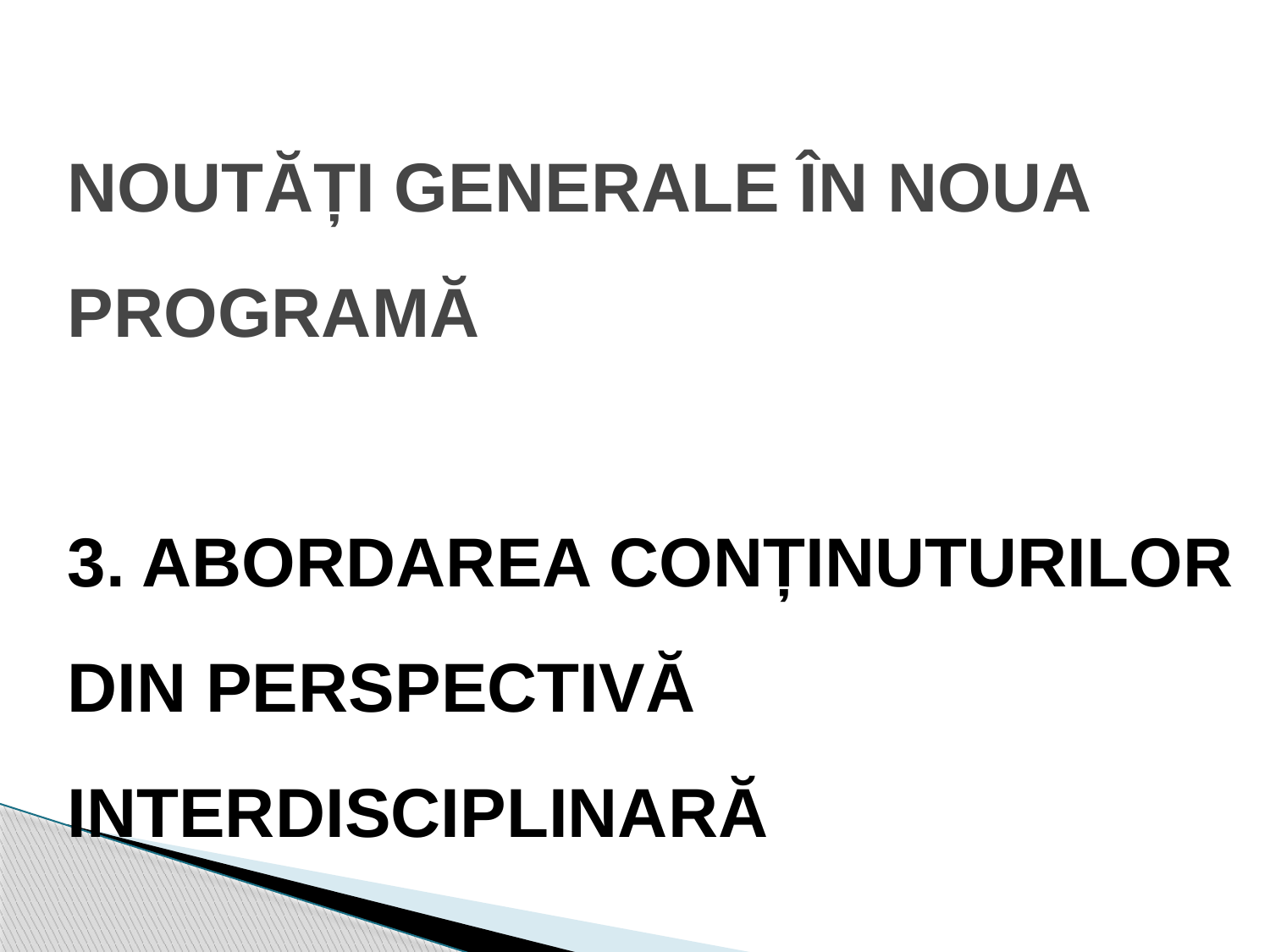

# NOUTĂȚI GENERALE ÎN NOUA PROGRAMĂ 3. ABORDAREA CONȚINUTURILOR DIN PERSPECTIVĂ INTERDISCIPLINARĂ